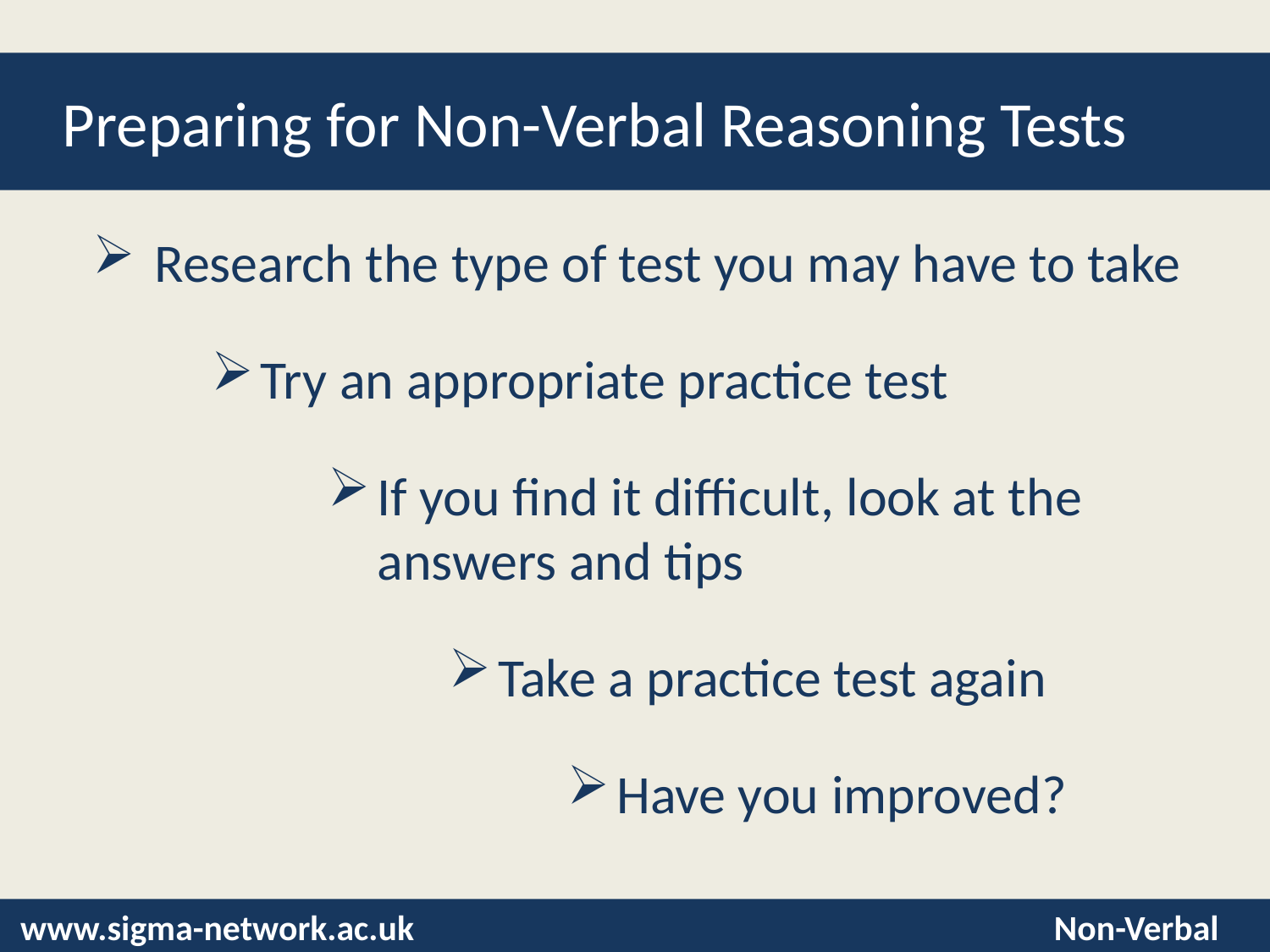

# Preparing for Non-Verbal Reasoning Tests
 Research the type of test you may have to take
Try an appropriate practice test
If you find it difficult, look at the answers and tips
Take a practice test again
Have you improved?